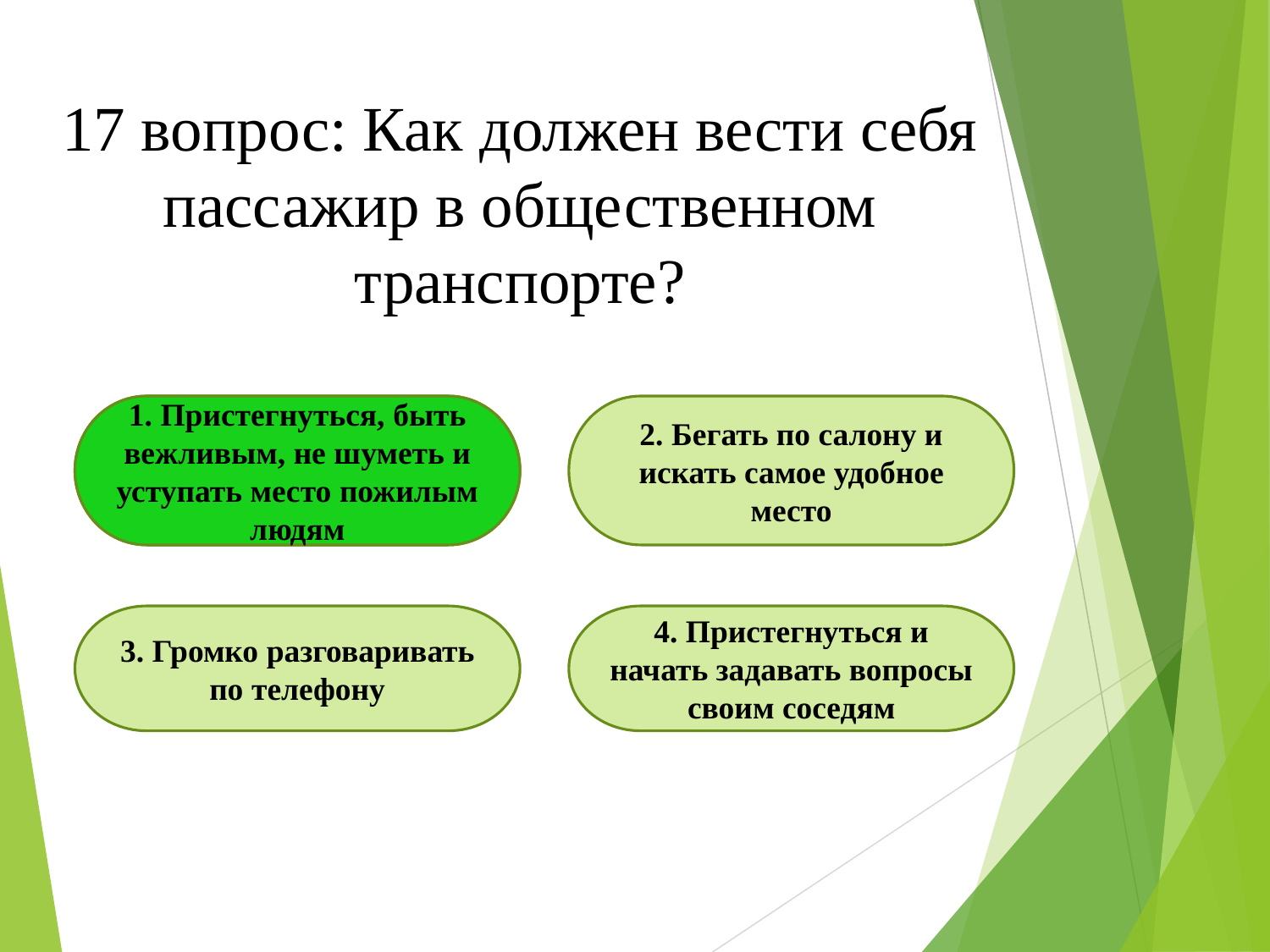

17 вопрос: Как должен вести себя пассажир в общественном транспорте?
1. Пристегнуться, быть вежливым, не шуметь и уступать место пожилым людям
1. Пристегнуться, быть вежливым, не шуметь и уступать место пожилым людям
2. Бегать по салону и искать самое удобное место
4. Пристегнуться и начать задавать вопросы своим соседям
3. Громко разговаривать по телефону